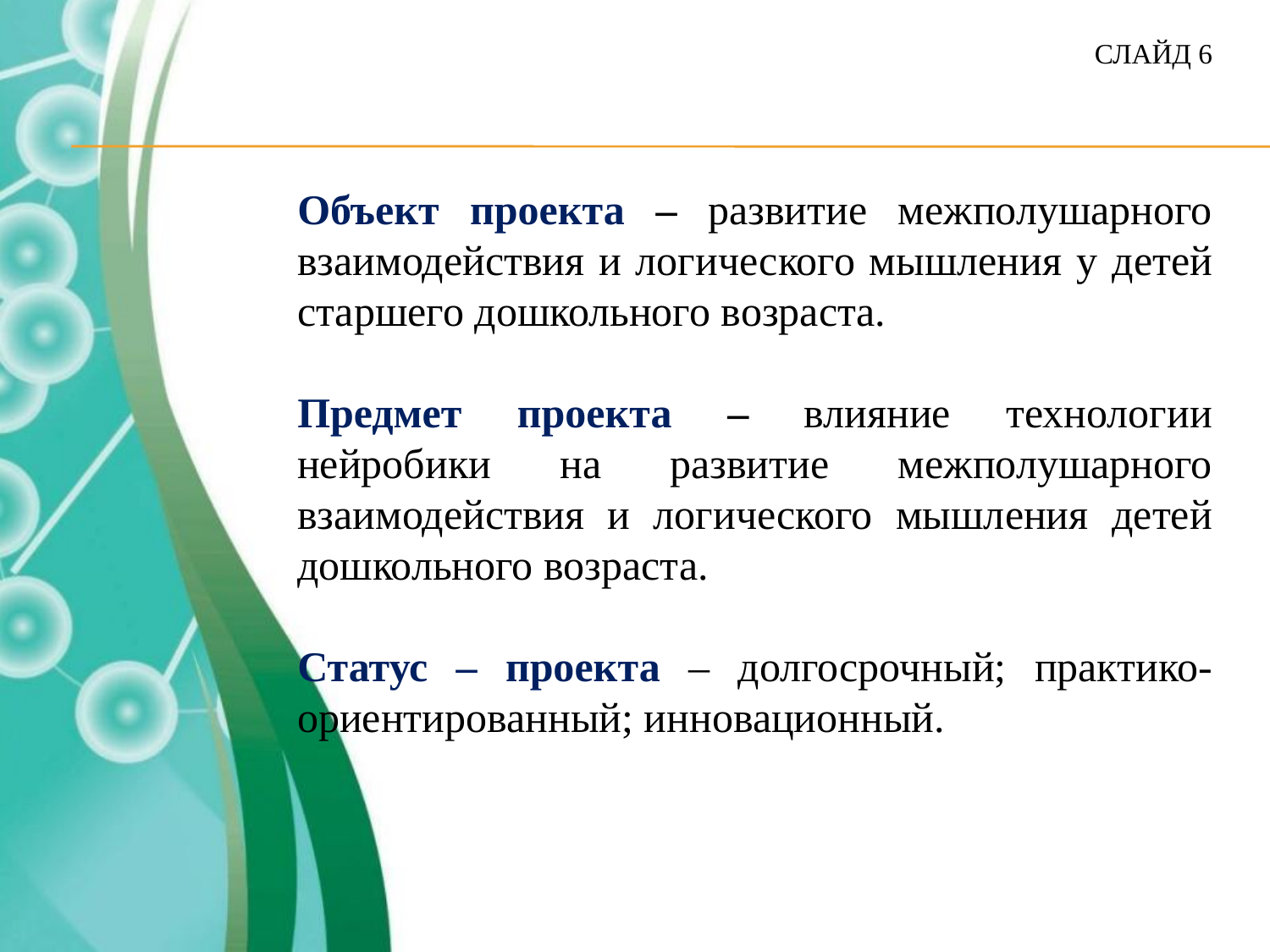

СЛАЙД 6
Объект проекта – развитие межполушарного взаимодействия и логического мышления у детей старшего дошкольного возраста.

Предмет проекта – влияние технологии нейробики на развитие межполушарного взаимодействия и логического мышления детей дошкольного возраста.

Статус – проекта – долгосрочный; практико-ориентированный; инновационный.